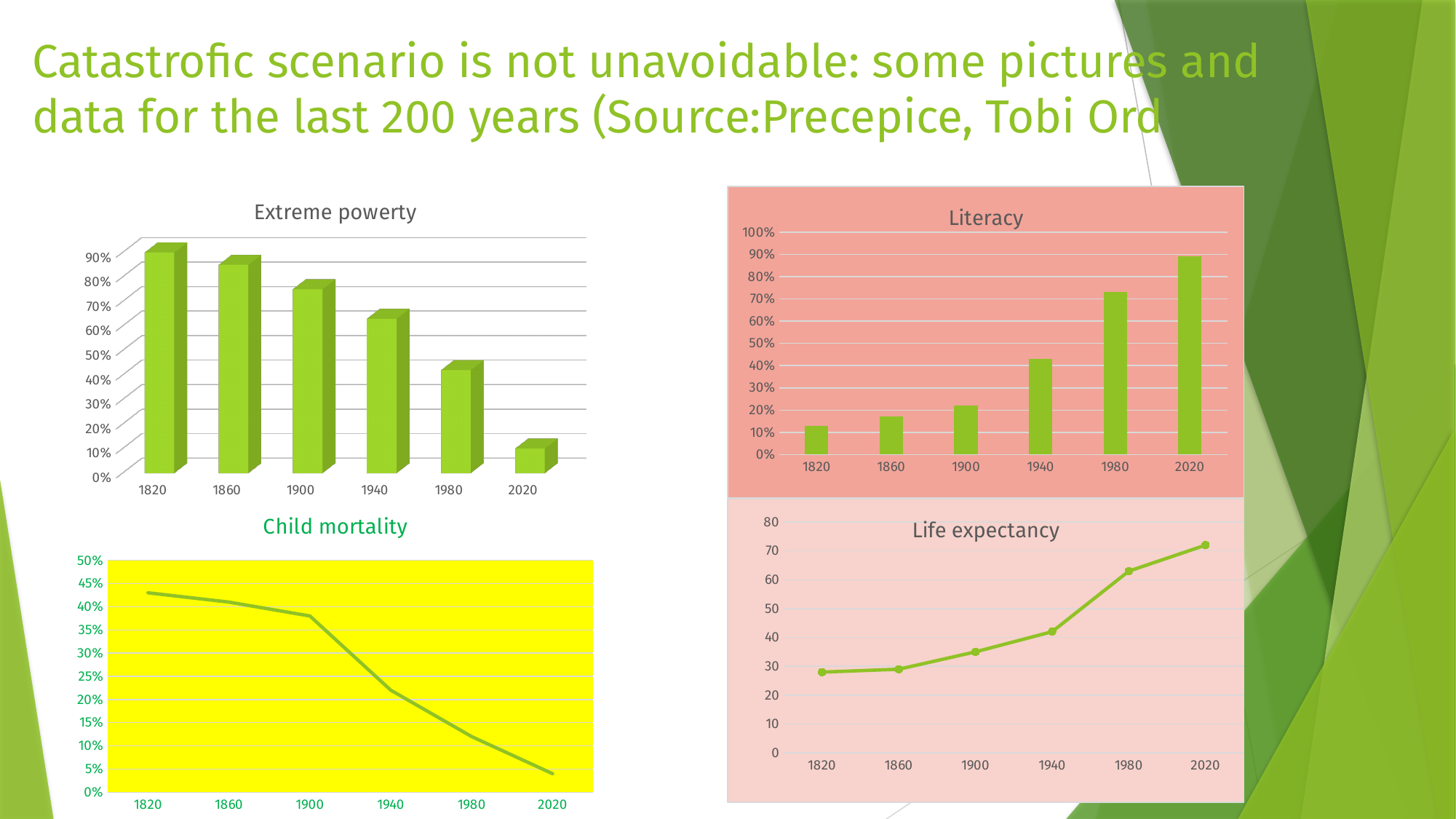

# Catastrofic scenario is not unavoidable: some pictures and data for the last 200 years (Source:Precepice, Tobi Ord

[unsupported chart]

### Chart:

| Category | Literacy |
|---|---|
| 1820 | 0.13 |
| 1860 | 0.17 |
| 1900 | 0.22 |
| 1940 | 0.43 |
| 1980 | 0.73 |
| 2020 | 0.89 |

### Chart:

| Category | Child mortality |
|---|---|
| 1820 | 0.43 |
| 1860 | 0.41 |
| 1900 | 0.38 |
| 1940 | 0.22 |
| 1980 | 0.12 |
| 2020 | 0.04 |

### Chart:

| Category | Life expectancy |
|---|---|
| 1820 | 28.0 |
| 1860 | 29.0 |
| 1900 | 35.0 |
| 1940 | 42.0 |
| 1980 | 63.0 |
| 2020 | 72.0 |